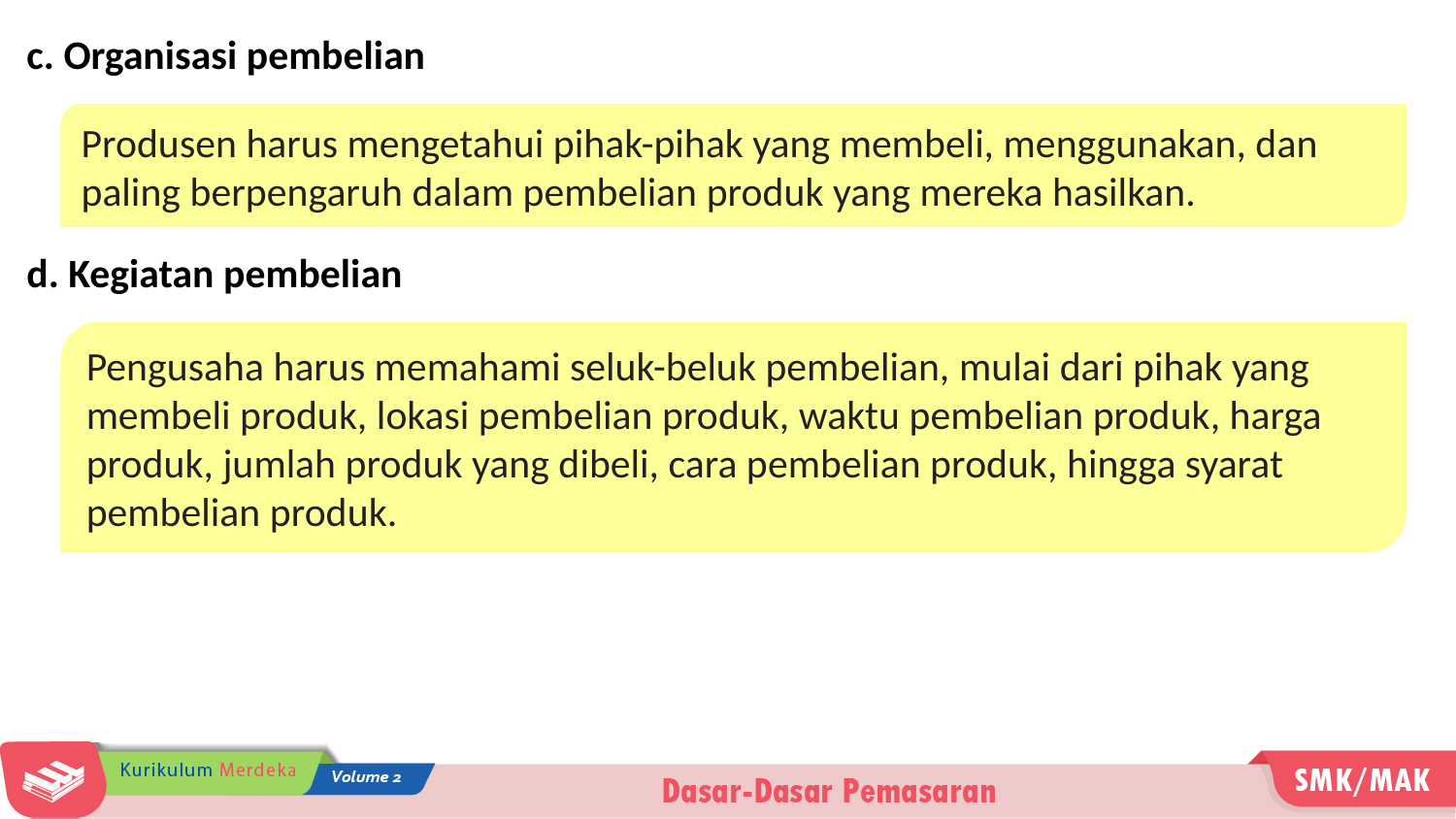

c. Organisasi pembelian
Produsen harus mengetahui pihak-pihak yang membeli, menggunakan, dan paling berpengaruh dalam pembelian produk yang mereka hasilkan.
d. Kegiatan pembelian
Pengusaha harus memahami seluk-beluk pembelian, mulai dari pihak yang membeli produk, lokasi pembelian produk, waktu pembelian produk, harga produk, jumlah produk yang dibeli, cara pembelian produk, hingga syarat pembelian produk.